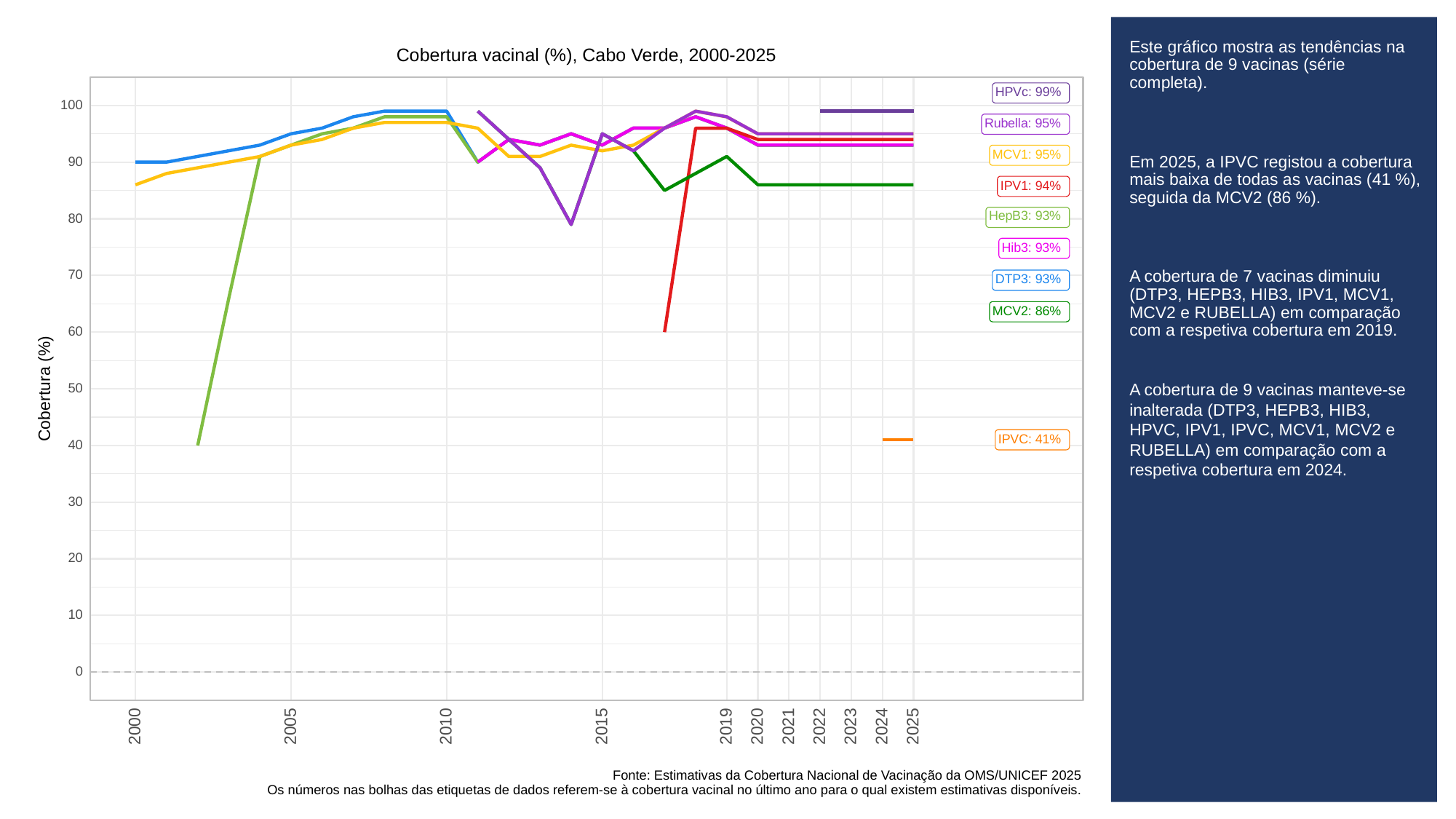

# Este gráfico mostra as tendências na cobertura de 9 vacinas (série completa).

Em 2025, a IPVC registou a cobertura mais baixa de todas as vacinas (41 %), seguida da MCV2 (86 %).

A cobertura de 7 vacinas diminuiu (DTP3, HEPB3, HIB3, IPV1, MCV1, MCV2 e RUBELLA) em comparação com a respetiva cobertura em 2019.

A cobertura de 9 vacinas manteve-se inalterada (DTP3, HEPB3, HIB3, HPVC, IPV1, IPVC, MCV1, MCV2 e RUBELLA) em comparação com a respetiva cobertura em 2024.

Cobertura vacinal (%), Cabo Verde, 2000-2025

HPVc: 99%

100

Rubella: 95%

MCV1: 95%
90

IPV1: 94%

HepB3: 93%
80

Hib3: 93%

70
DTP3: 93%

MCV2: 86%
60

Cobertura (%)
50

IPVC: 41%

40

30

20

10

0

2023
2000
2005
2010
2015
2019
2020
2021
2022
2024
2025
Fonte: Estimativas da Cobertura Nacional de Vacinação da OMS/UNICEF 2025
Os números nas bolhas das etiquetas de dados referem-se à cobertura vacinal no último ano para o qual existem estimativas disponíveis.